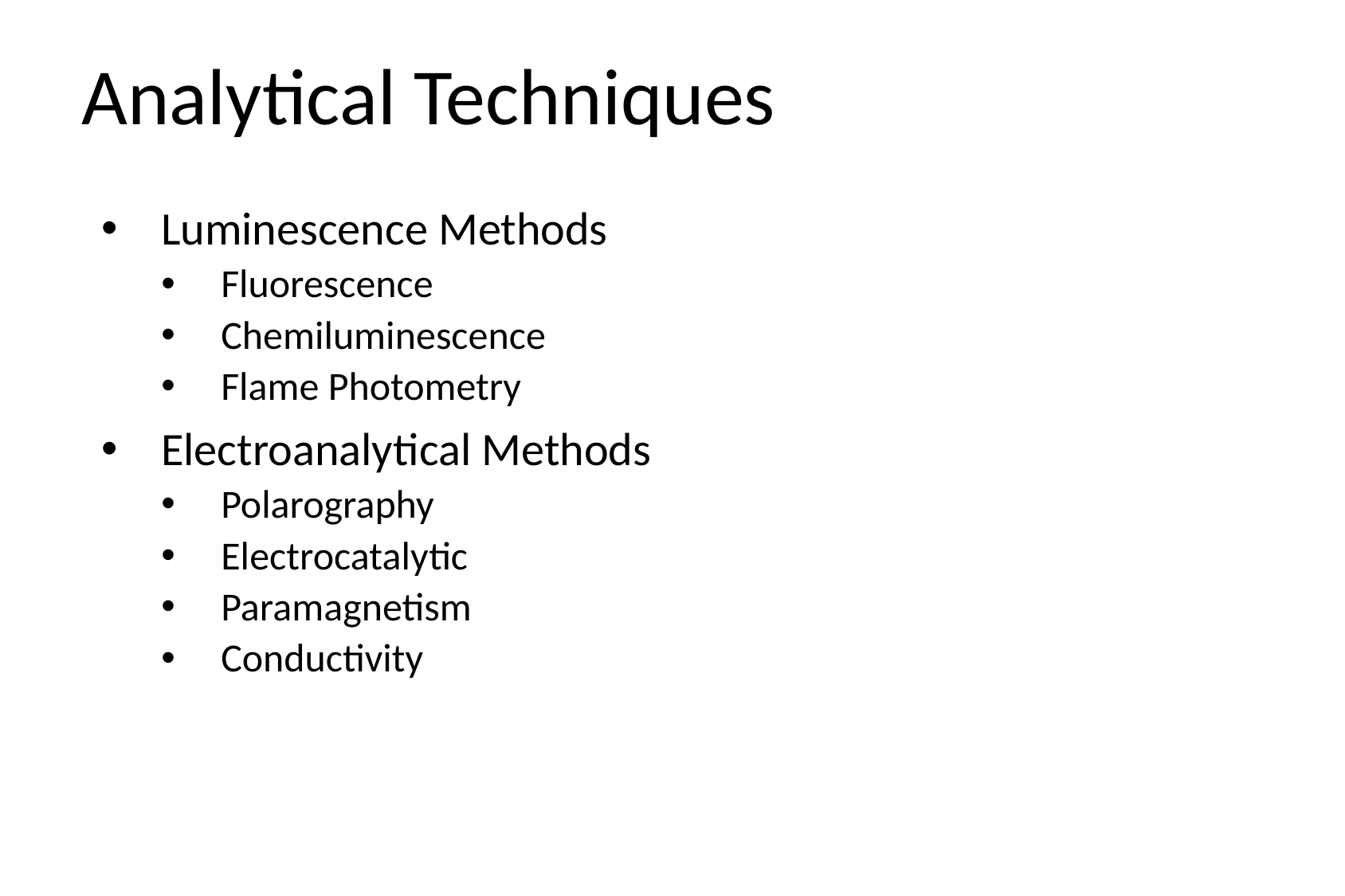

# Analytical Techniques
Luminescence Methods
Fluorescence
Chemiluminescence
Flame Photometry
Electroanalytical Methods
Polarography
Electrocatalytic
Paramagnetism
Conductivity